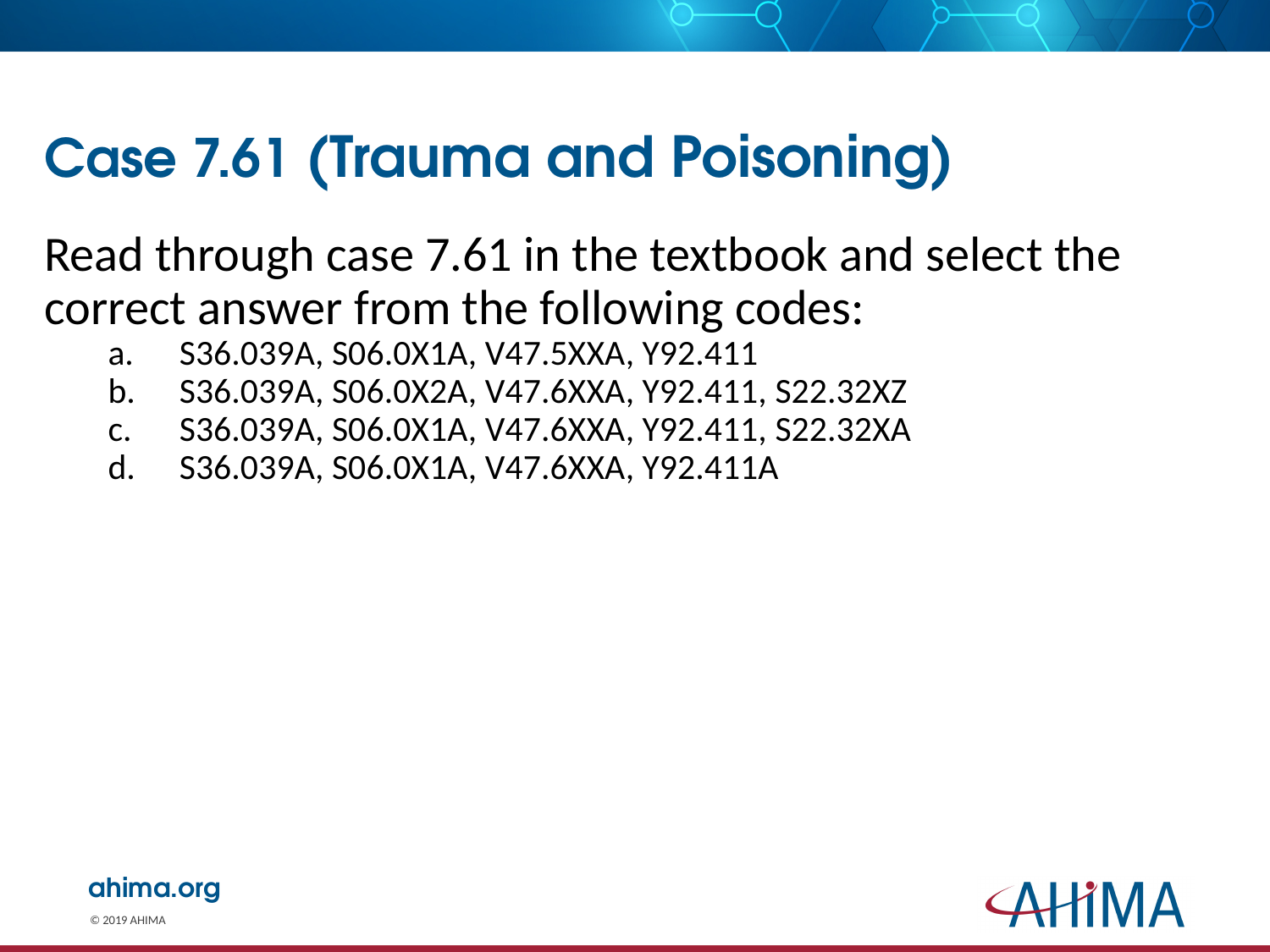

# Case 7.61 (Trauma and Poisoning)
Read through case 7.61 in the textbook and select the correct answer from the following codes:
S36.039A, S06.0X1A, V47.5XXA, Y92.411
S36.039A, S06.0X2A, V47.6XXA, Y92.411, S22.32XZ
S36.039A, S06.0X1A, V47.6XXA, Y92.411, S22.32XA
S36.039A, S06.0X1A, V47.6XXA, Y92.411A